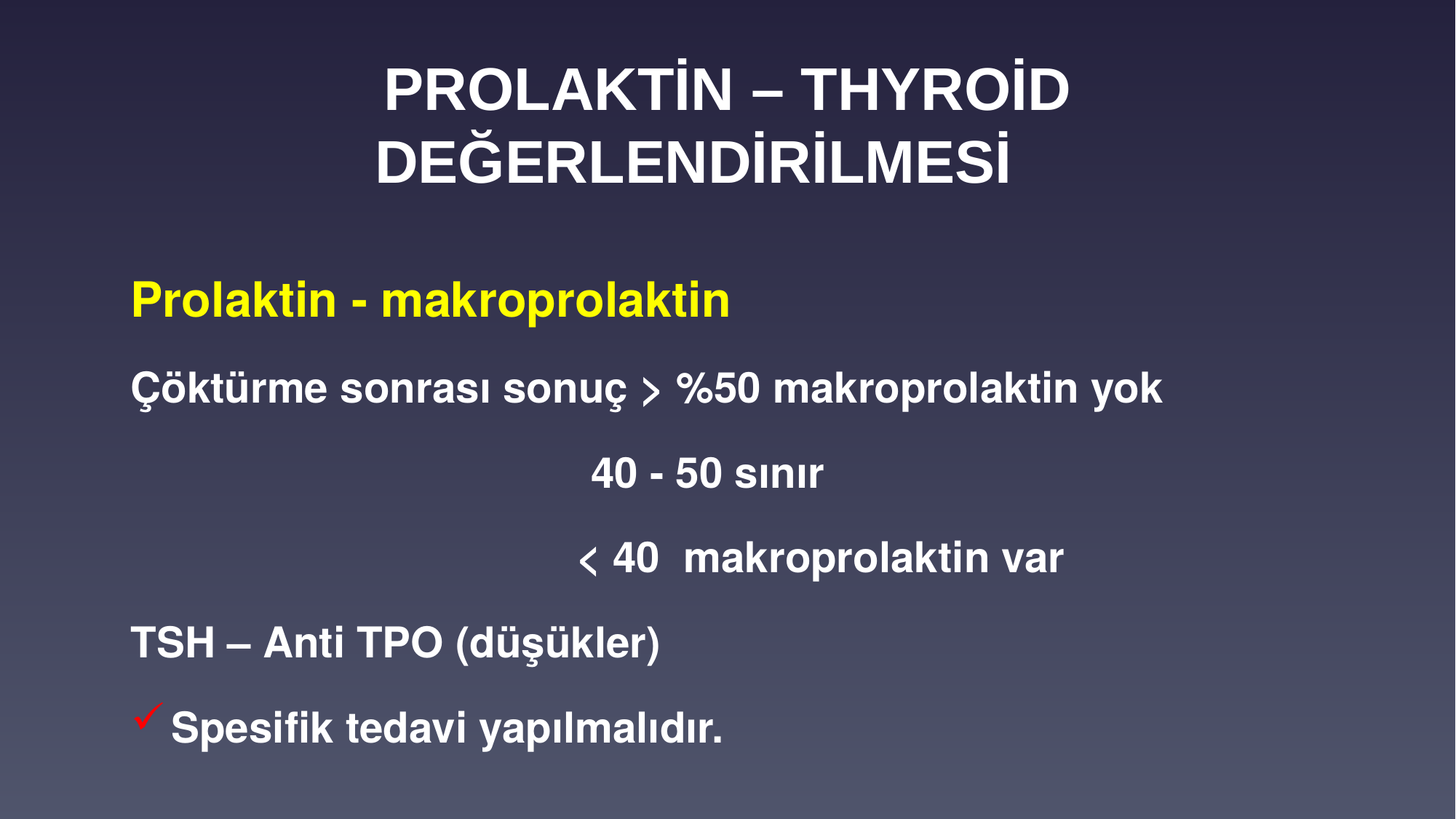

# PROLAKTİN – THYROİD DEĞERLENDİRİLMESİ
Prolaktin - makroprolaktin
Çöktürme sonrası sonuç > %50 makroprolaktin yok
				  40 - 50 sınır
			          < 40  makroprolaktin var
TSH – Anti TPO (düşükler)
Spesifik tedavi yapılmalıdır.